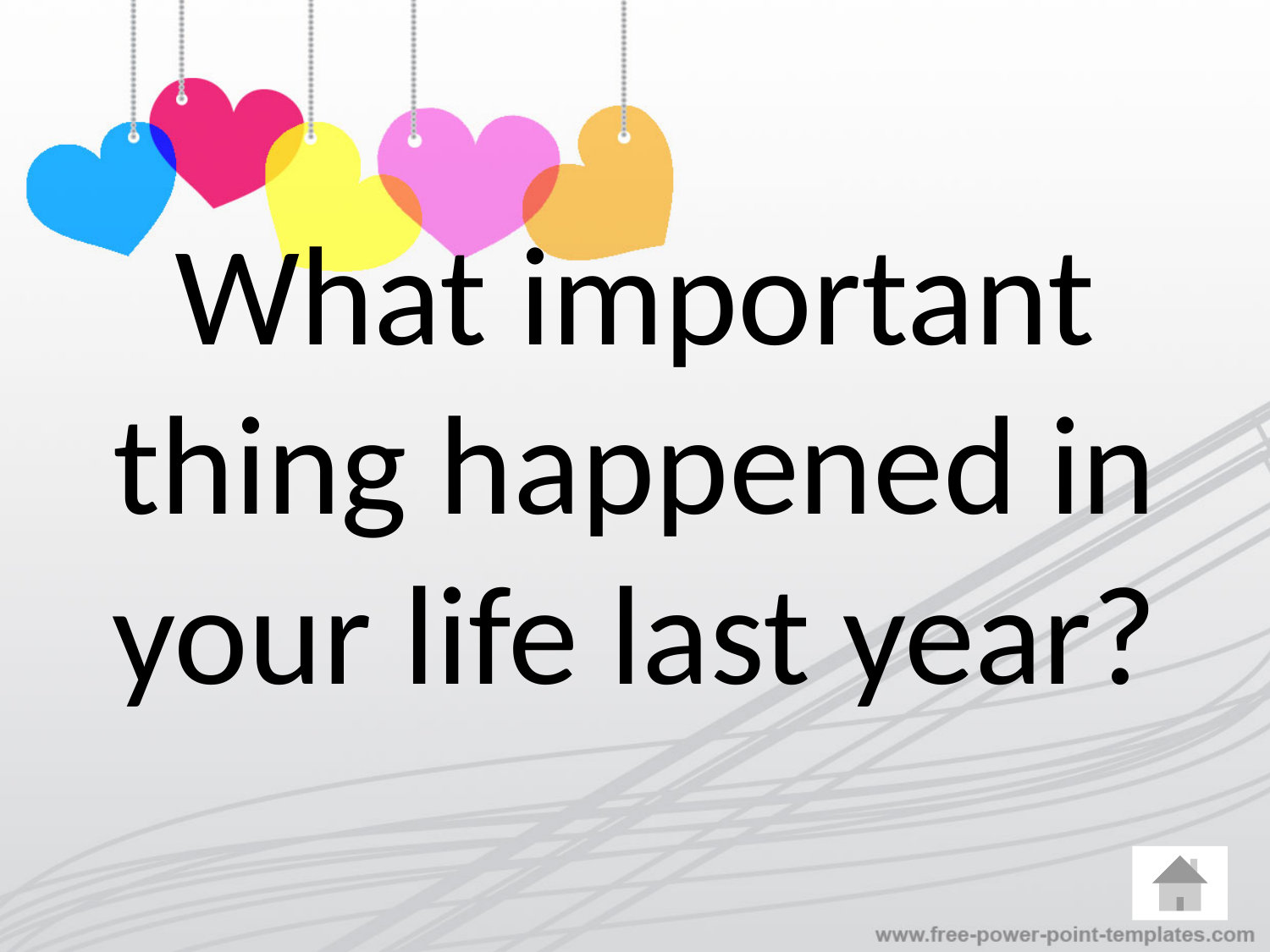

# What important thing happened in your life last year?